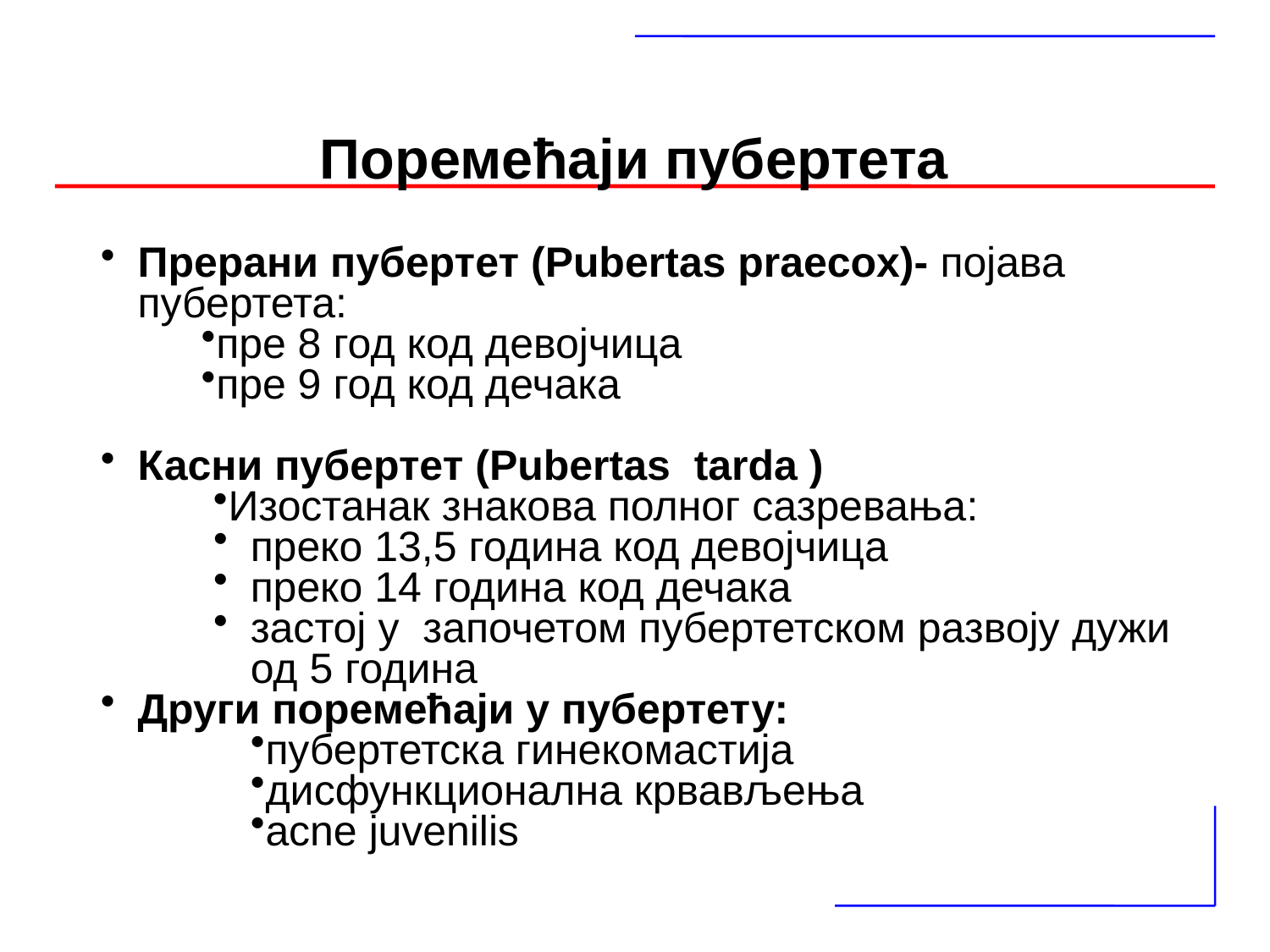

# Поремећаји пубертета
Прерани пубертет (Pubertas praecox)- појава пубертета:
пре 8 год код девојчица
пре 9 год код дечака

Касни пубертет (Pubertas  tarda )
Изостанак знакова полног сазревања:
преко 13,5 година код девојчица
преко 14 година код дечака
застој у  започетом пубертетском развоју дужи од 5 година
Други поремећаји у пубертету:
пубертетска гинекомастија
дисфункционална крвављења
acne juvenilis